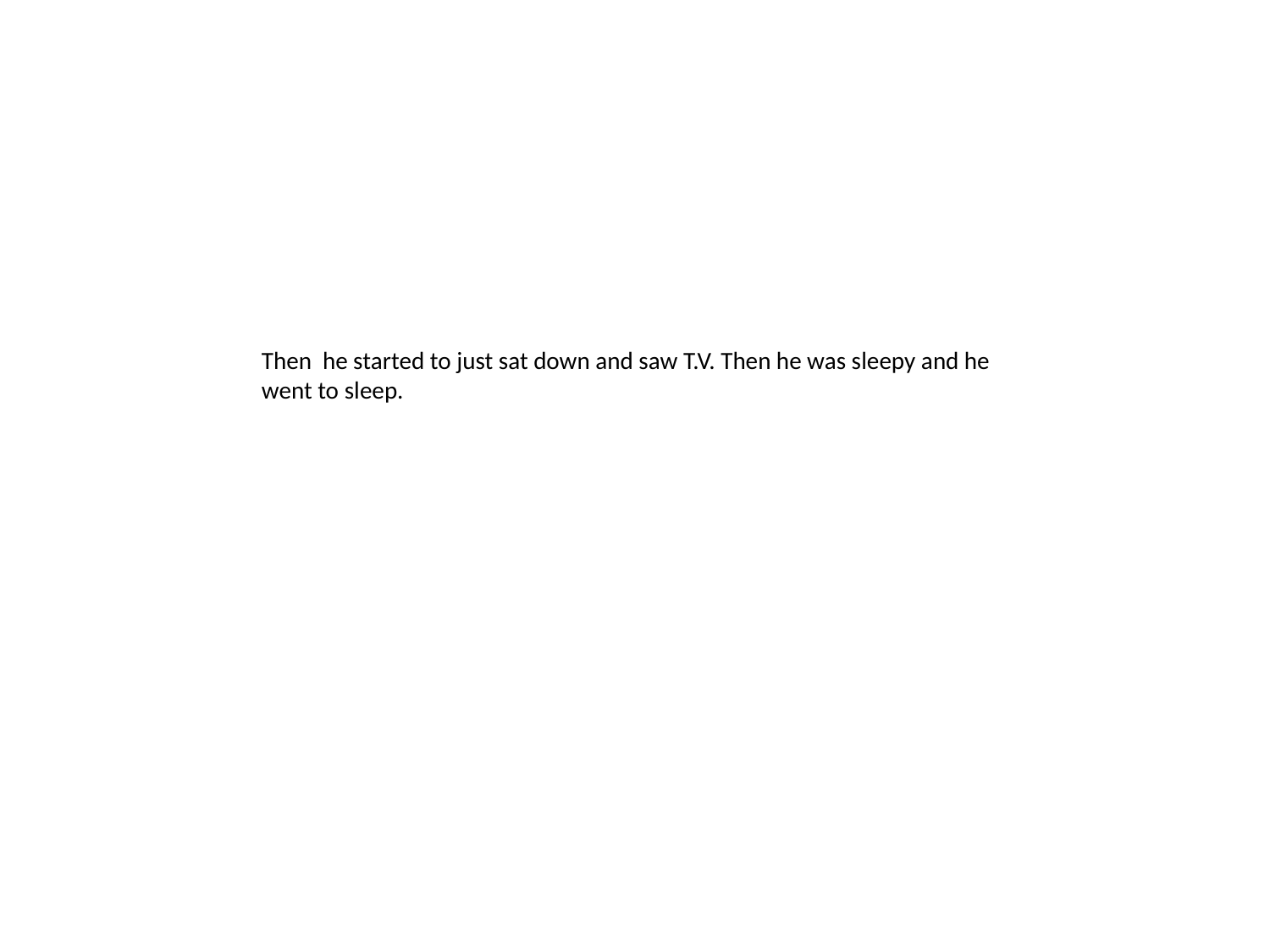

Then  he started to just sat down and saw T.V. Then he was sleepy and he went to sleep.